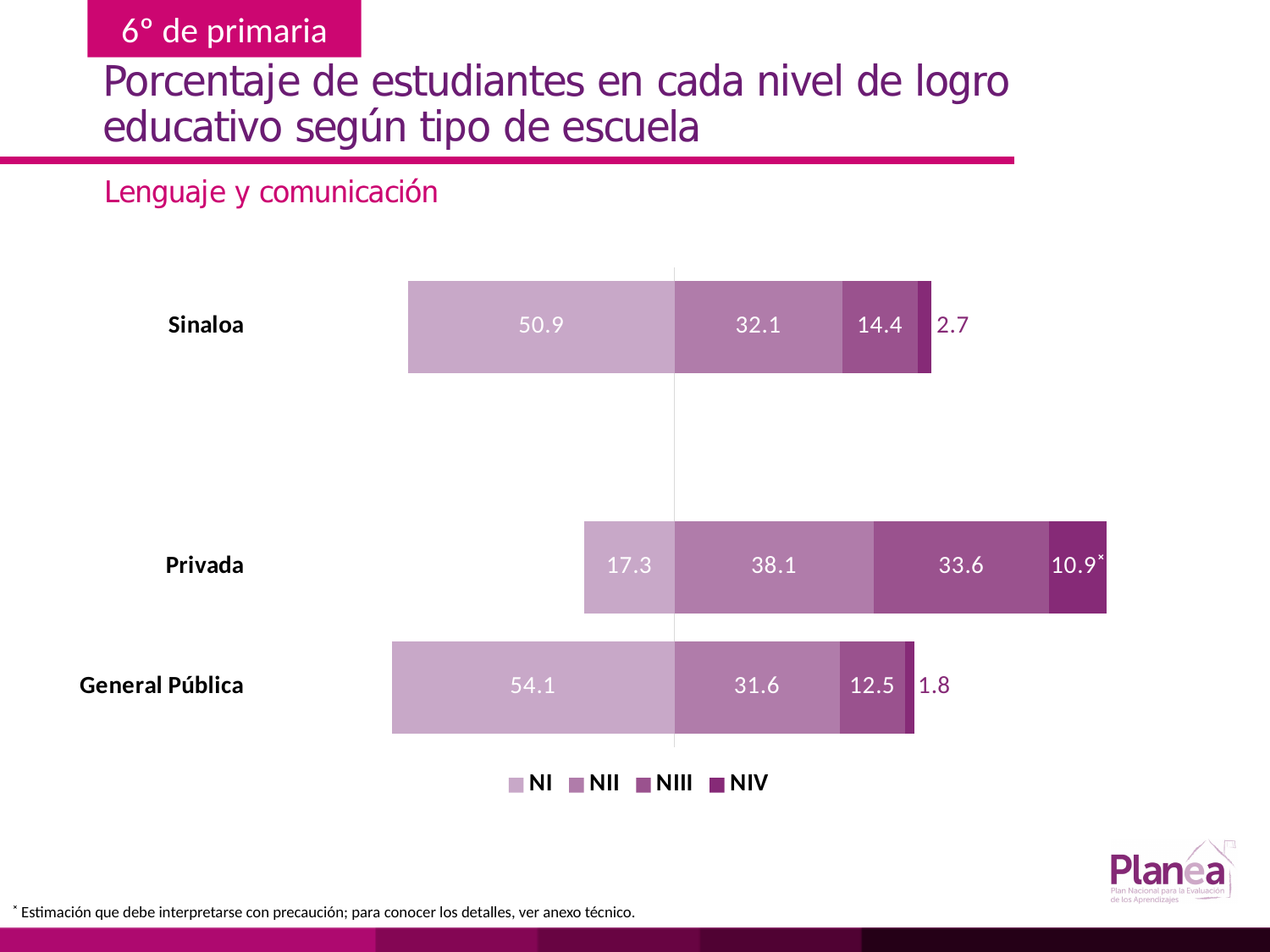

# Porcentaje de estudiantes en cada nivel de logro educativo según tipo de escuela

Lenguaje y comunicación

### Chart

| Category |  |  |  |  |
|---|---|---|---|---|
| General Pública | -54.1 | 31.6 | 12.5 | 1.8 |
| Privada | -17.3 | 38.1 | 33.6 | 10.9 |
|  | None | None | None | None |
| Sinaloa | -50.9 | 32.1 | 14.4 | 2.7 |
˟ Estimación que debe interpretarse con precaución; para conocer los detalles, ver anexo técnico.